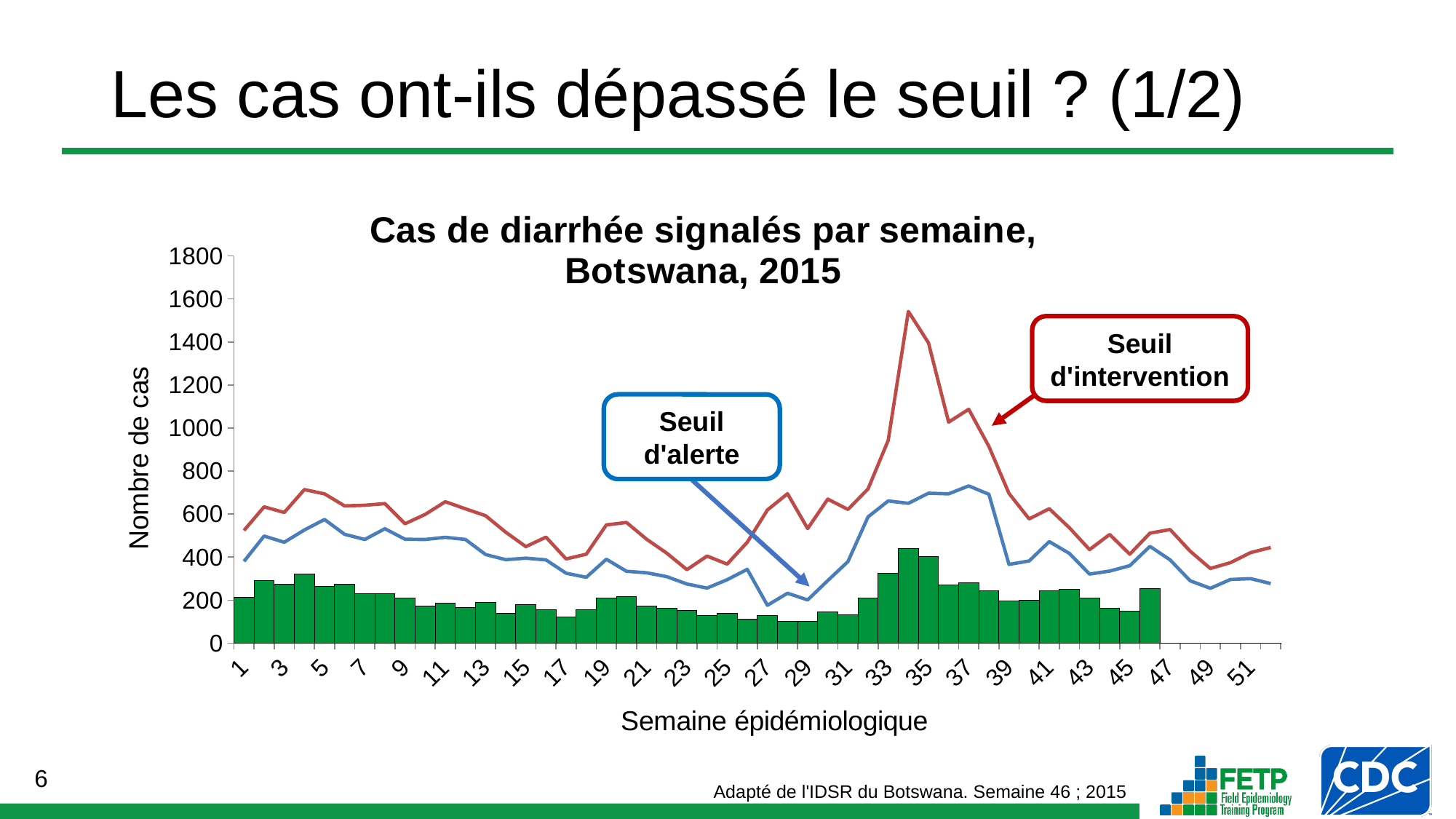

Les cas ont-ils dépassé le seuil ? (1/2)

### Chart: Cas de diarrhée signalés par semaine,
Botswana, 2015

| Category |  | Alerte | Action |
|---|---|---|---|
Seuil d'intervention
Seuil d'alerte
Adapté de l'IDSR du Botswana. Semaine 46 ; 2015